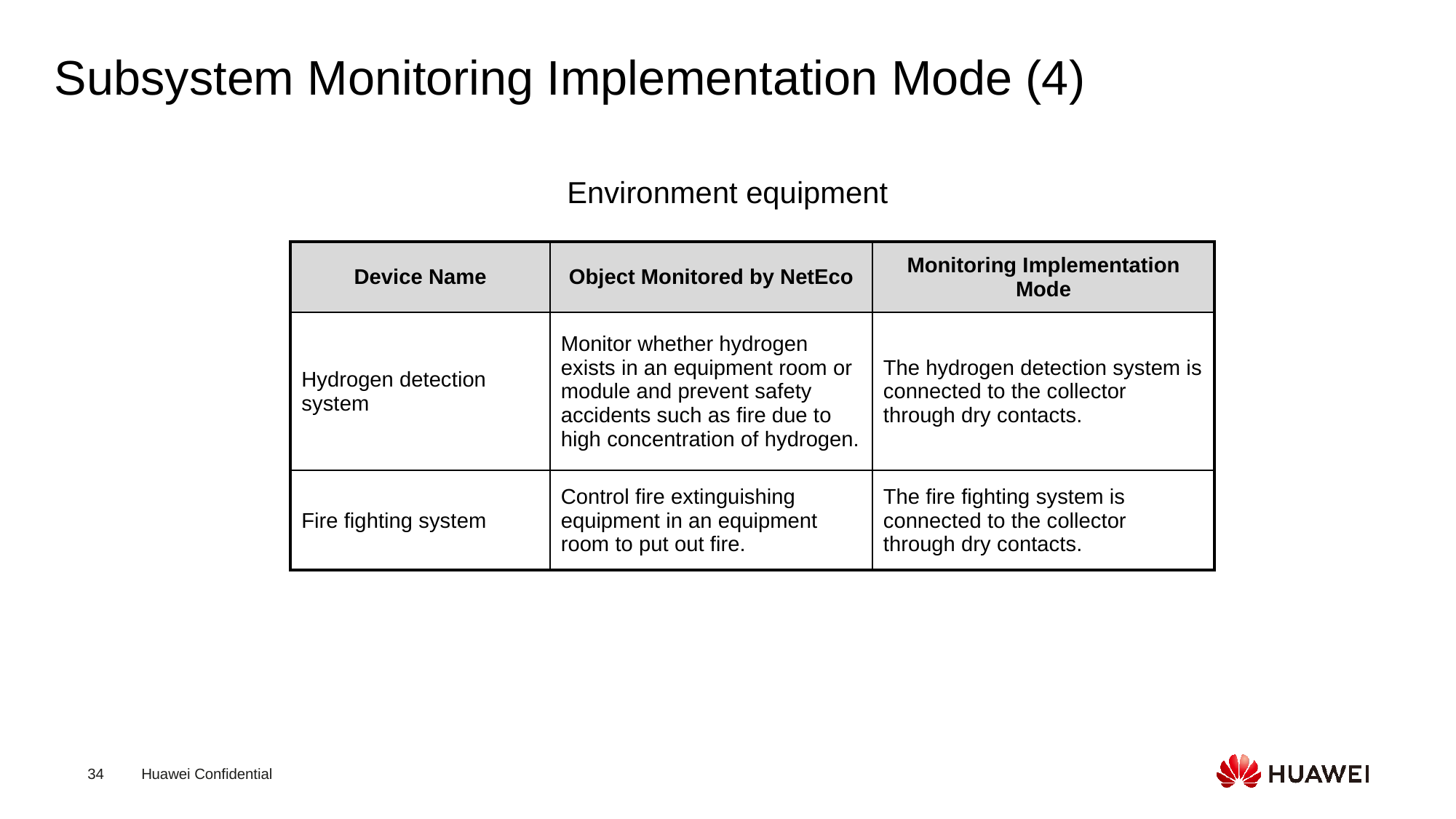

# Subsystem Monitoring Implementation Mode (4)
Environment equipment
| Device Name | Object Monitored by NetEco | Monitoring Implementation Mode |
| --- | --- | --- |
| Hydrogen detection system | Monitor whether hydrogen exists in an equipment room or module and prevent safety accidents such as fire due to high concentration of hydrogen. | The hydrogen detection system is connected to the collector through dry contacts. |
| Fire fighting system | Control fire extinguishing equipment in an equipment room to put out fire. | The fire fighting system is connected to the collector through dry contacts. |